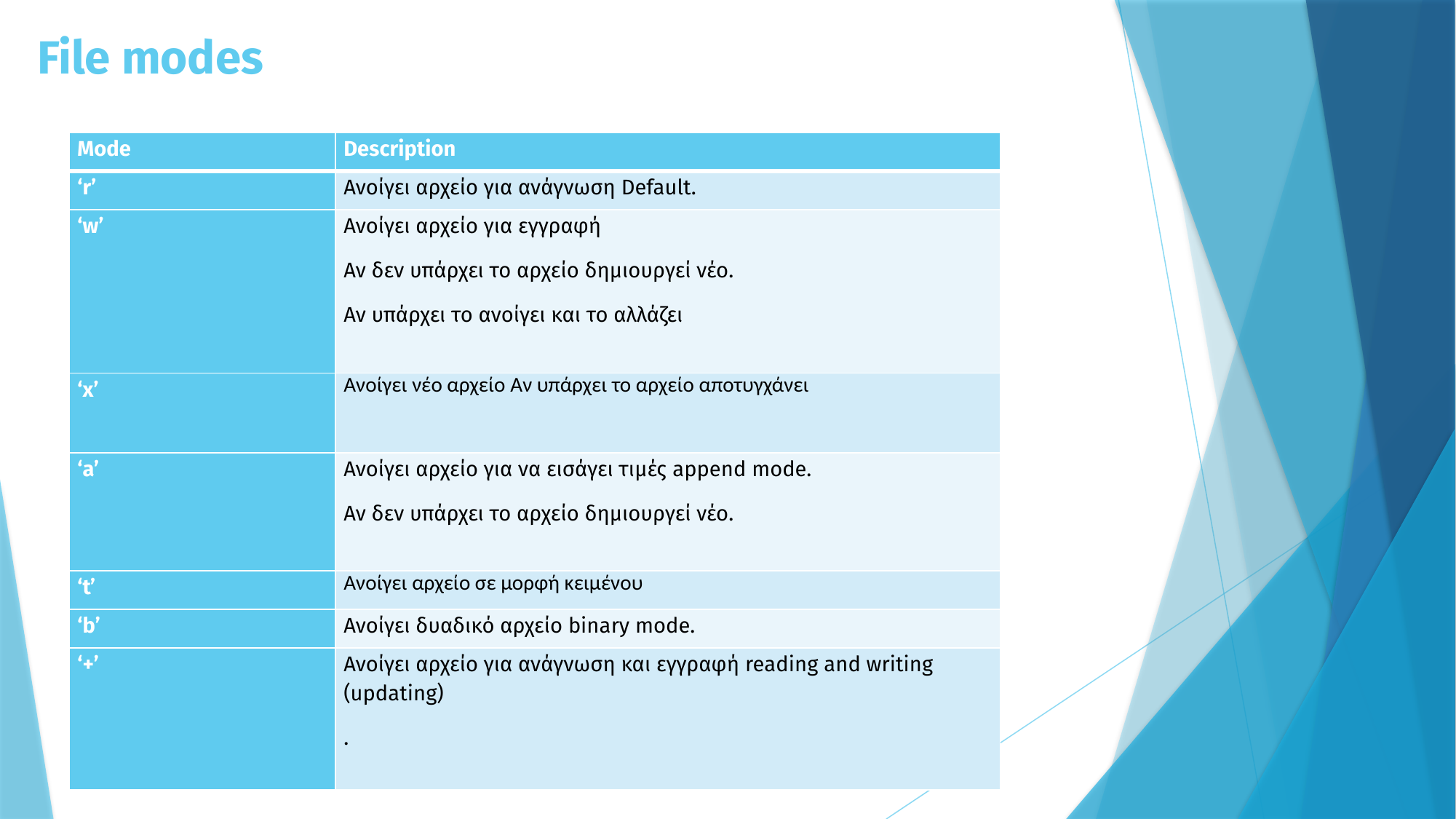

# File modes
| Mode | Description |
| --- | --- |
| ‘r’ | Ανοίγει αρχείο για ανάγνωση Default. |
| ‘w’ | Ανοίγει αρχείο για εγγραφή Αν δεν υπάρχει το αρχείο δημιουργεί νέο. Αν υπάρχει το ανοίγει και το αλλάζει |
| ‘x’ | Ανοίγει νέο αρχείο Αν υπάρχει το αρχείο αποτυγχάνει |
| ‘a’ | Ανοίγει αρχείο για να εισάγει τιμές append mode. Αν δεν υπάρχει το αρχείο δημιουργεί νέο. |
| ‘t’ | Ανοίγει αρχείο σε μορφή κειμένου |
| ‘b’ | Ανοίγει δυαδικό αρχείο binary mode. |
| ‘+’ | Ανοίγει αρχείο για ανάγνωση και εγγραφή reading and writing (updating) . |